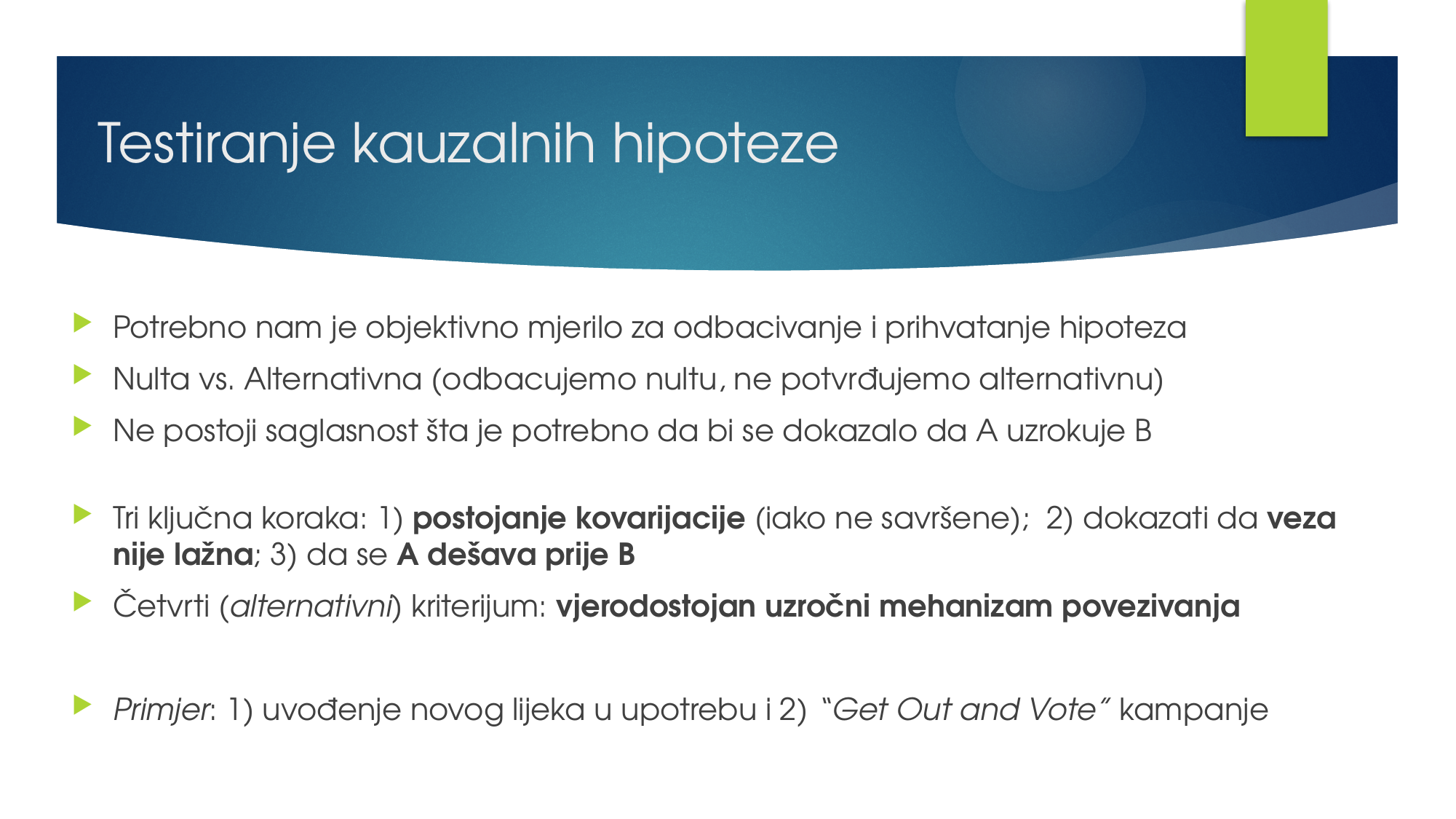

# Testiranje kauzalnih hipoteze
Potrebno nam je objektivno mjerilo za odbacivanje i prihvatanje hipoteza
Nulta vs. Alternativna (odbacujemo nultu, ne potvrđujemo alternativnu)
Ne postoji saglasnost šta je potrebno da bi se dokazalo da A uzrokuje B
Tri ključna koraka: 1) postojanje kovarijacije (iako ne savršene);  2) dokazati da veza nije lažna; 3) da se A dešava prije B
Četvrti (alternativni) kriterijum: vjerodostojan uzročni mehanizam povezivanja

Primjer: 1) uvođenje novog lijeka u upotrebu i 2) “Get Out and Vote” kampanje